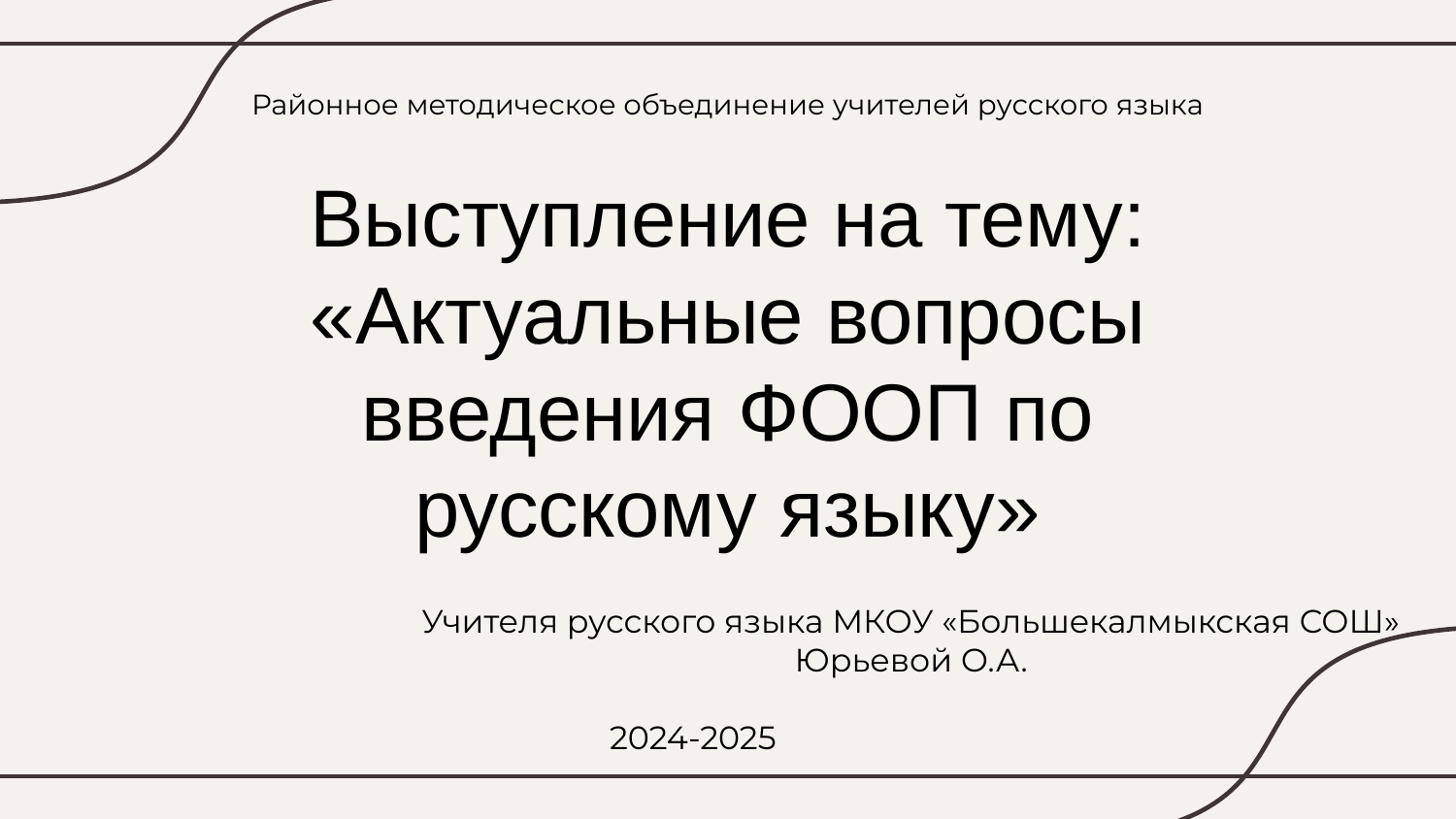

Районное методическое объединение учителей русского языка
# Выступление на тему: «Актуальные вопросы введения ФООП по русскому языку»
Учителя русского языка МКОУ «Большекалмыкская СОШ»
Юрьевой О.А.

                             2024-2025